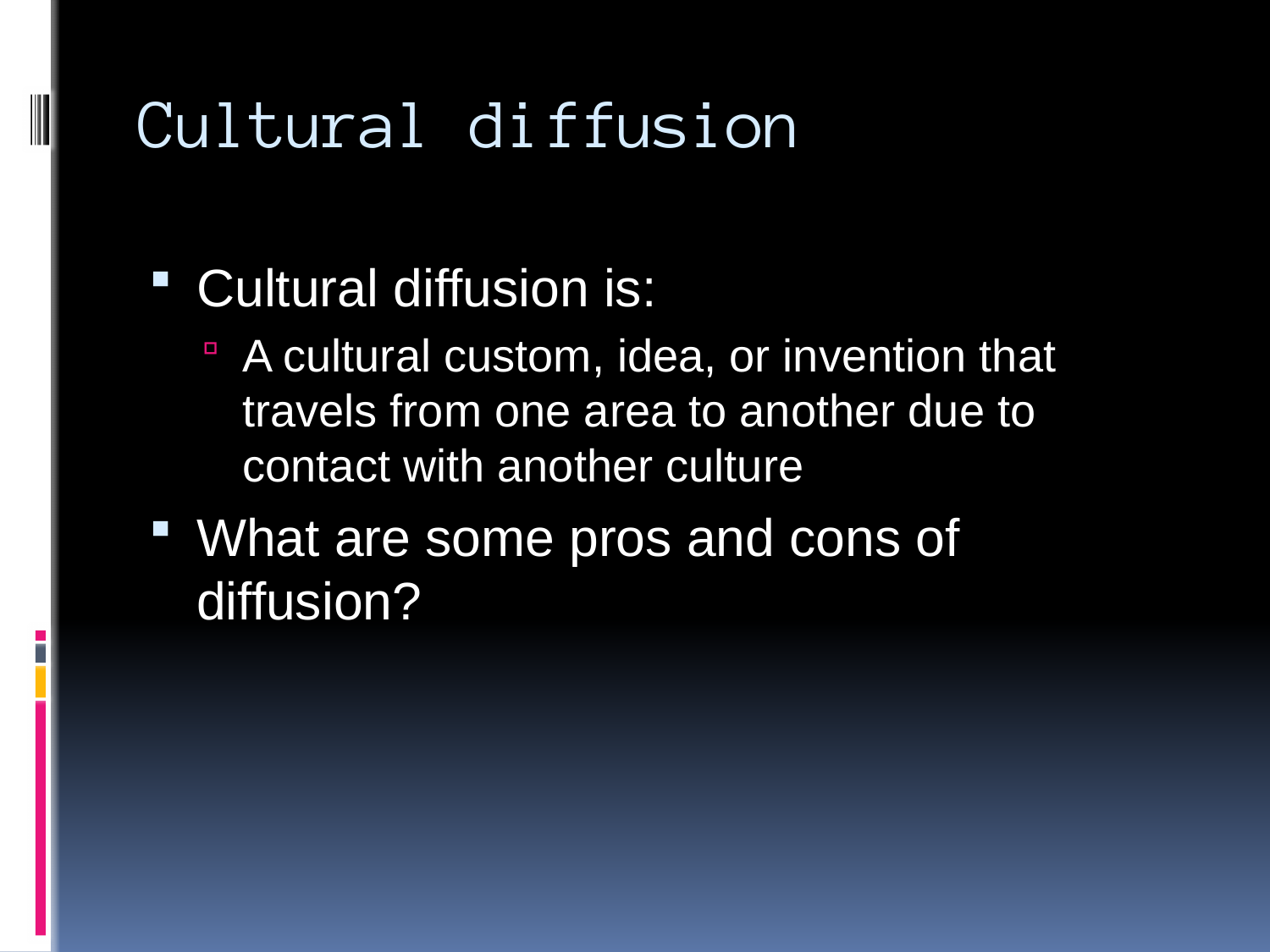

# Cultural diffusion
Cultural diffusion is:
A cultural custom, idea, or invention that travels from one area to another due to contact with another culture
What are some pros and cons of diffusion?